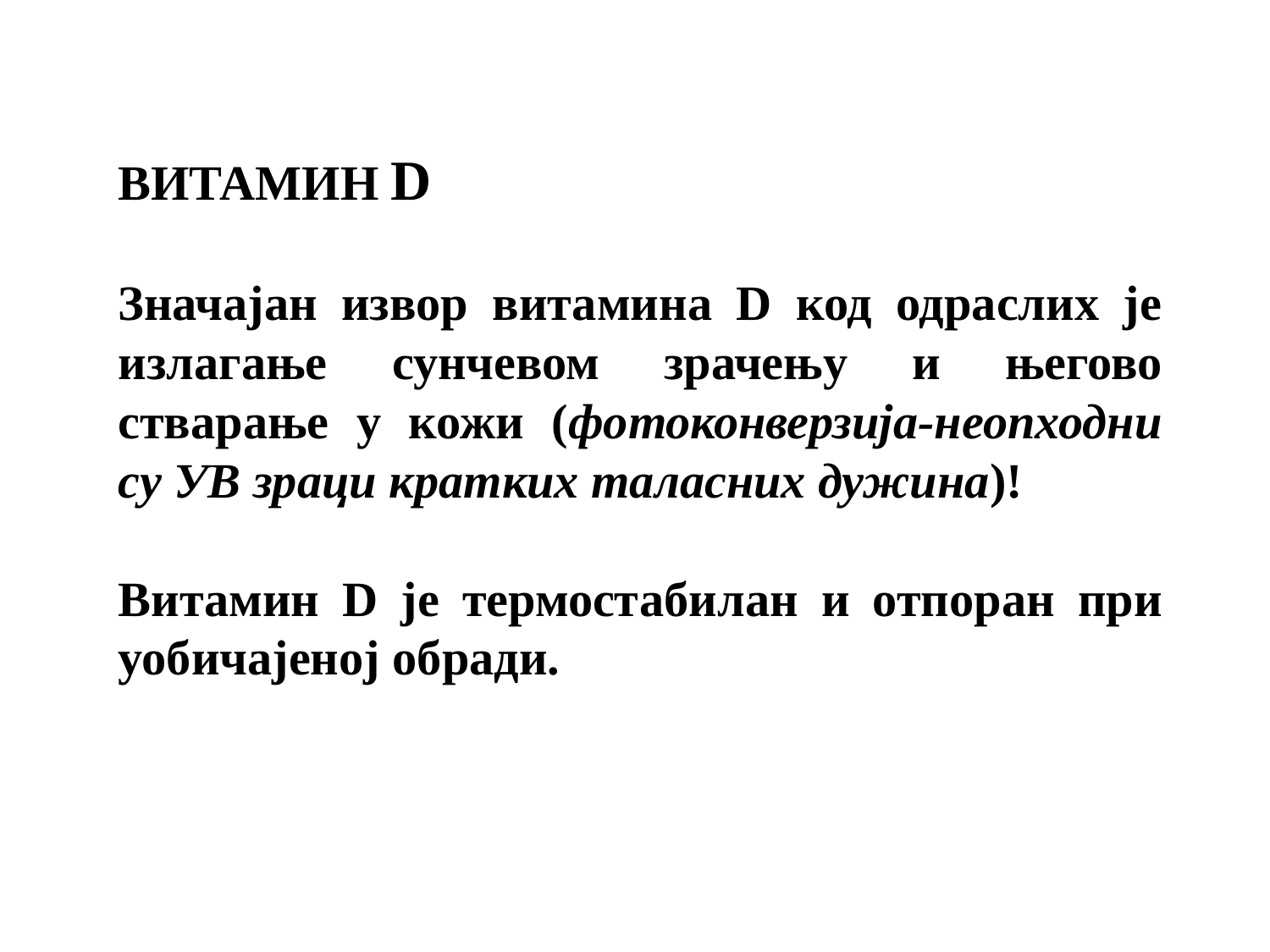

ВИТАМИН D

Значајан извор витамина D код одраслих је излагање сунчевом зрачењу и његово стварање у кожи (фотоконверзија-неопходни су УВ зраци кратких таласних дужина)!

Витамин D је термостабилан и отпоран при уобичајеној обради.